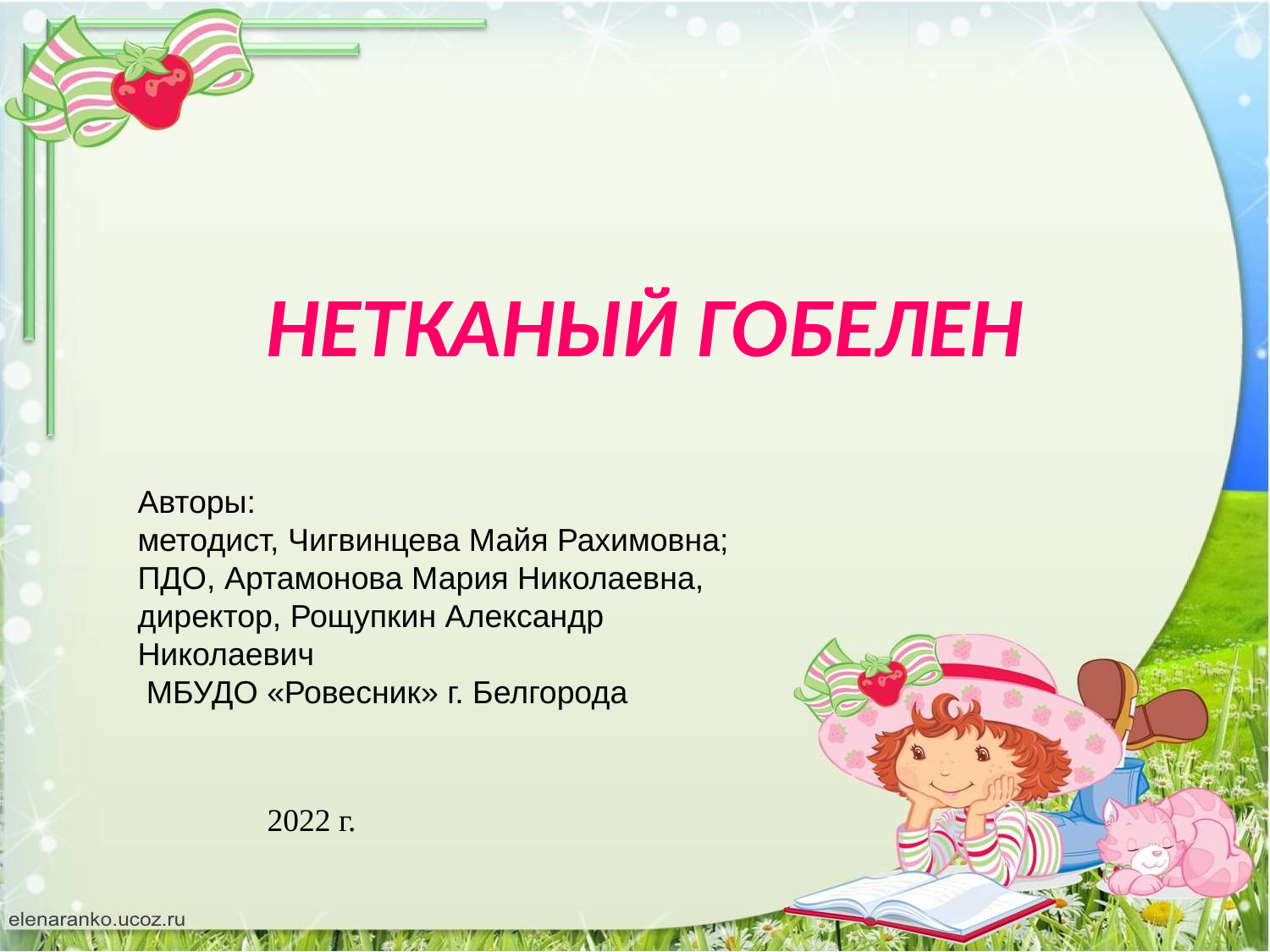

НЕТКАНЫЙ ГОБЕЛЕН
Авторы:
методист, Чигвинцева Майя Рахимовна;
ПДО, Артамонова Мария Николаевна,
директор, Рощупкин Александр Николаевич
 МБУДО «Ровесник» г. Белгорода
2022 г.